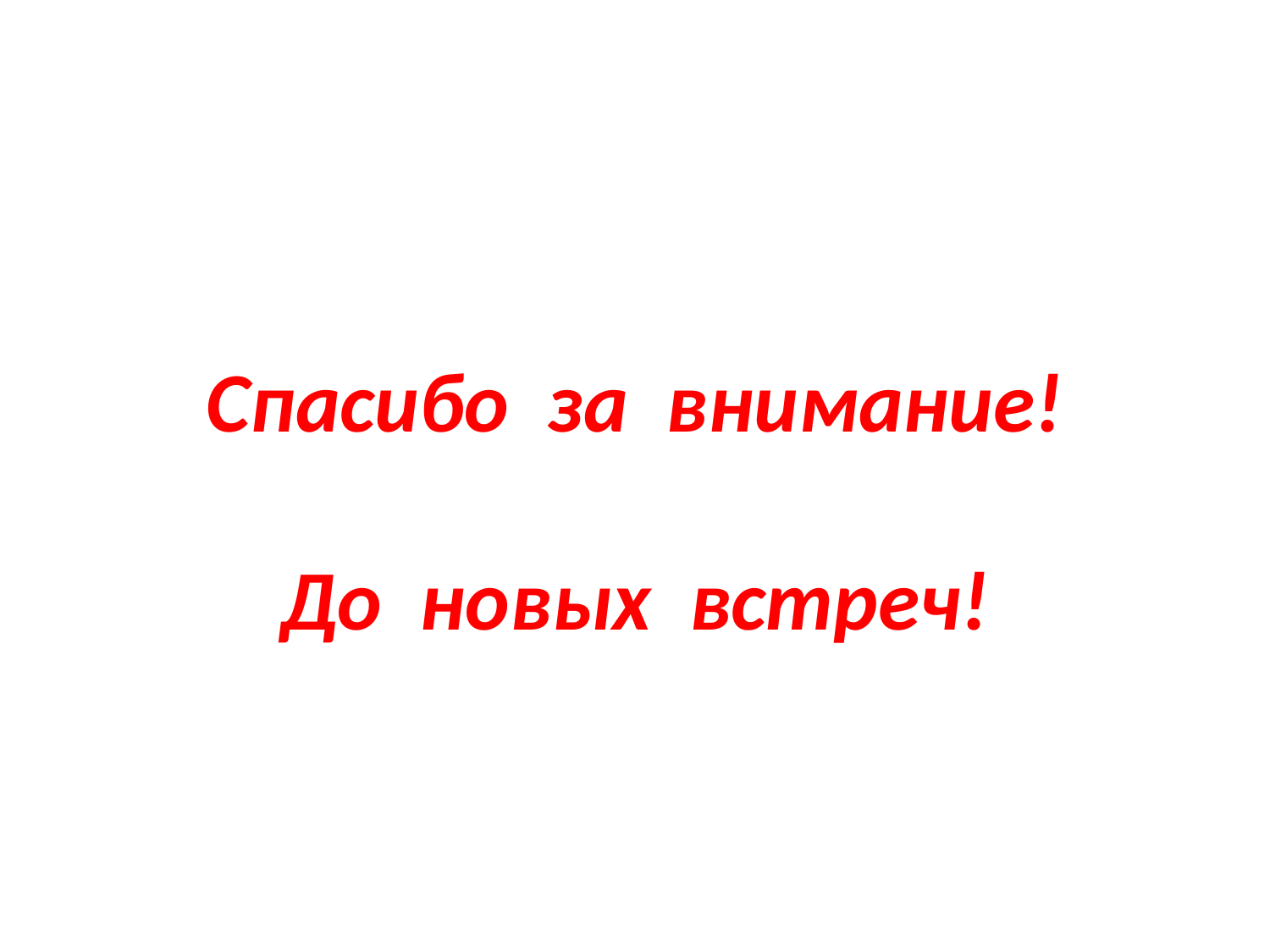

# Спасибо  за  внимание!
До  новых  встреч!